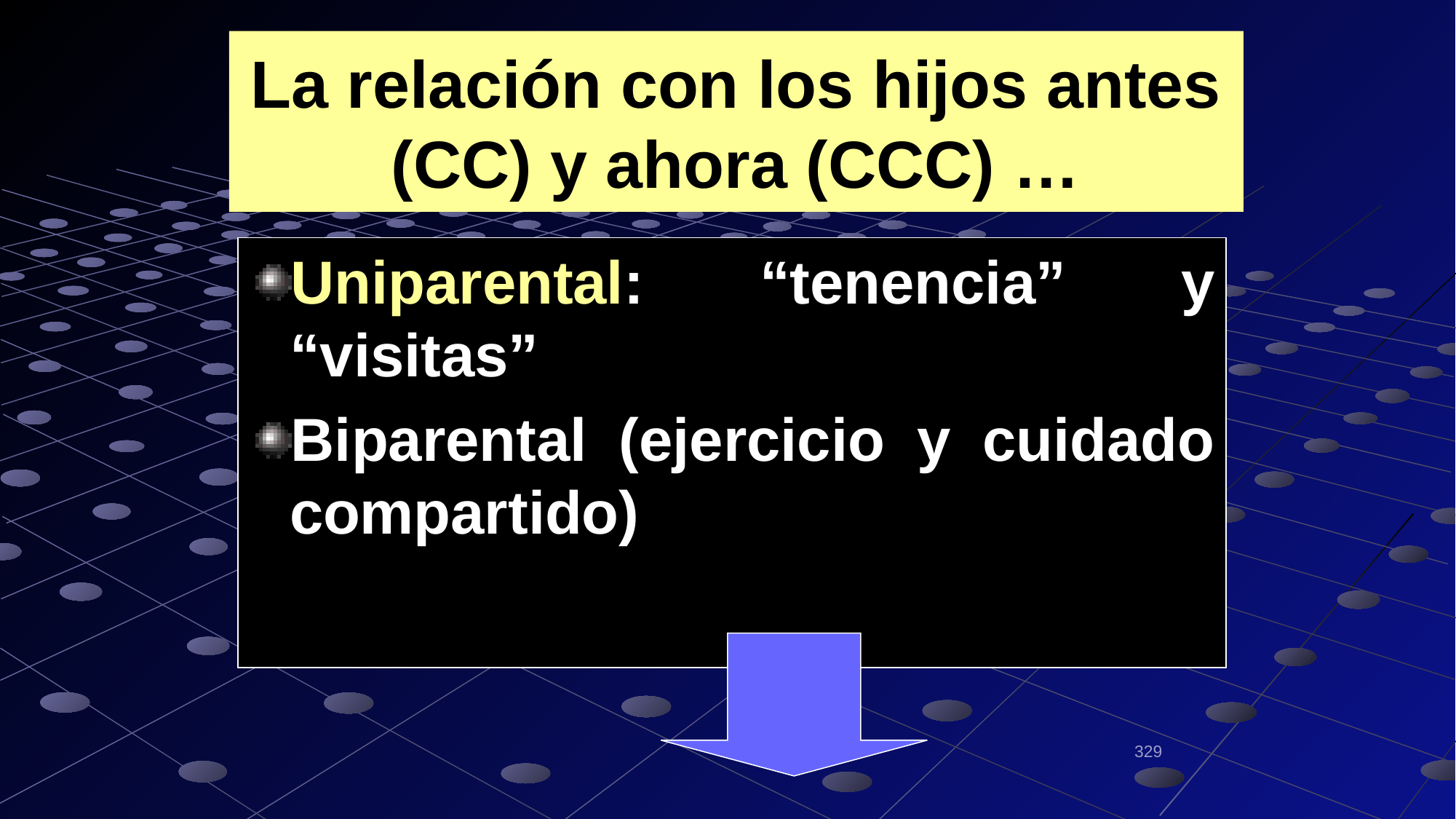

# La relación con los hijos antes (CC) y ahora (CCC) …
Uniparental: “tenencia” y “visitas”
Biparental (ejercicio y cuidado compartido)

329